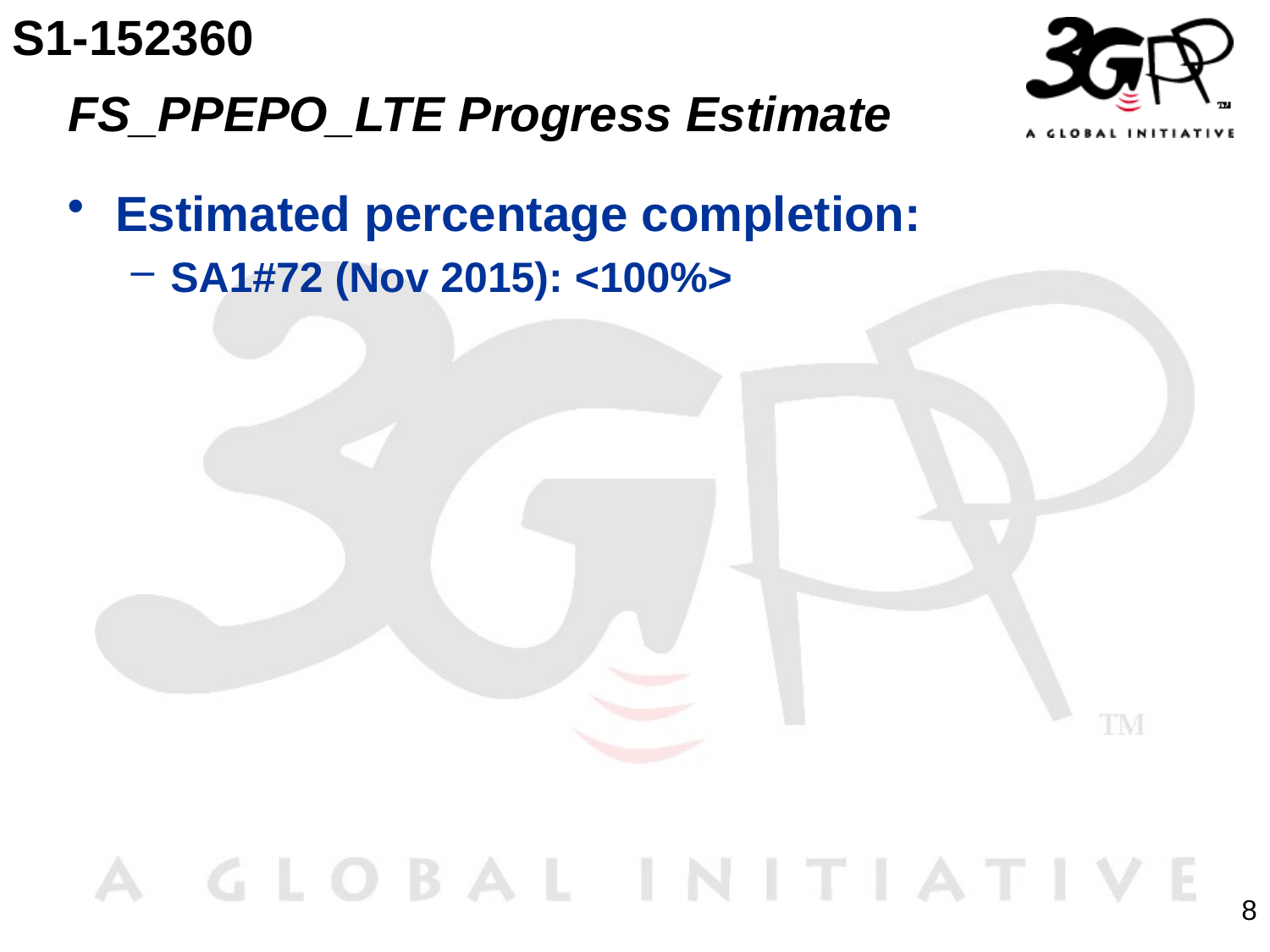

S1-152360
# FS_PPEPO_LTE Progress Estimate
Estimated percentage completion:
SA1#72 (Nov 2015): <100%>
8